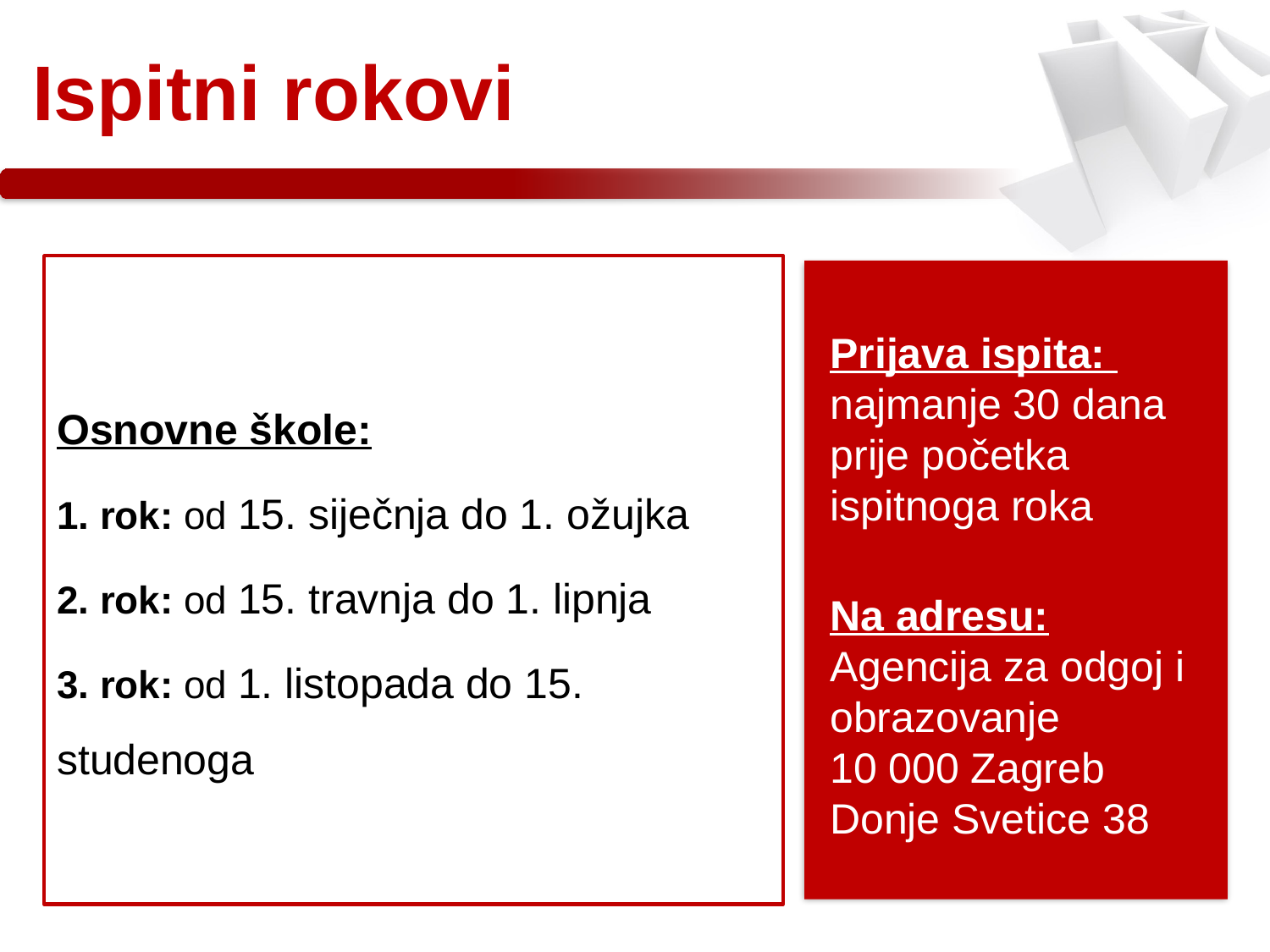

# Ispitni rokovi

Prijava ispita:
najmanje 30 dana prije početka ispitnoga roka

Na adresu:
Agencija za odgoj i obrazovanje
10 000 Zagreb
Donje Svetice 38

Osnovne škole:
1. rok: od 15. siječnja do 1. ožujka
2. rok: od 15. travnja do 1. lipnja
3. rok: od 1. listopada do 15. studenoga